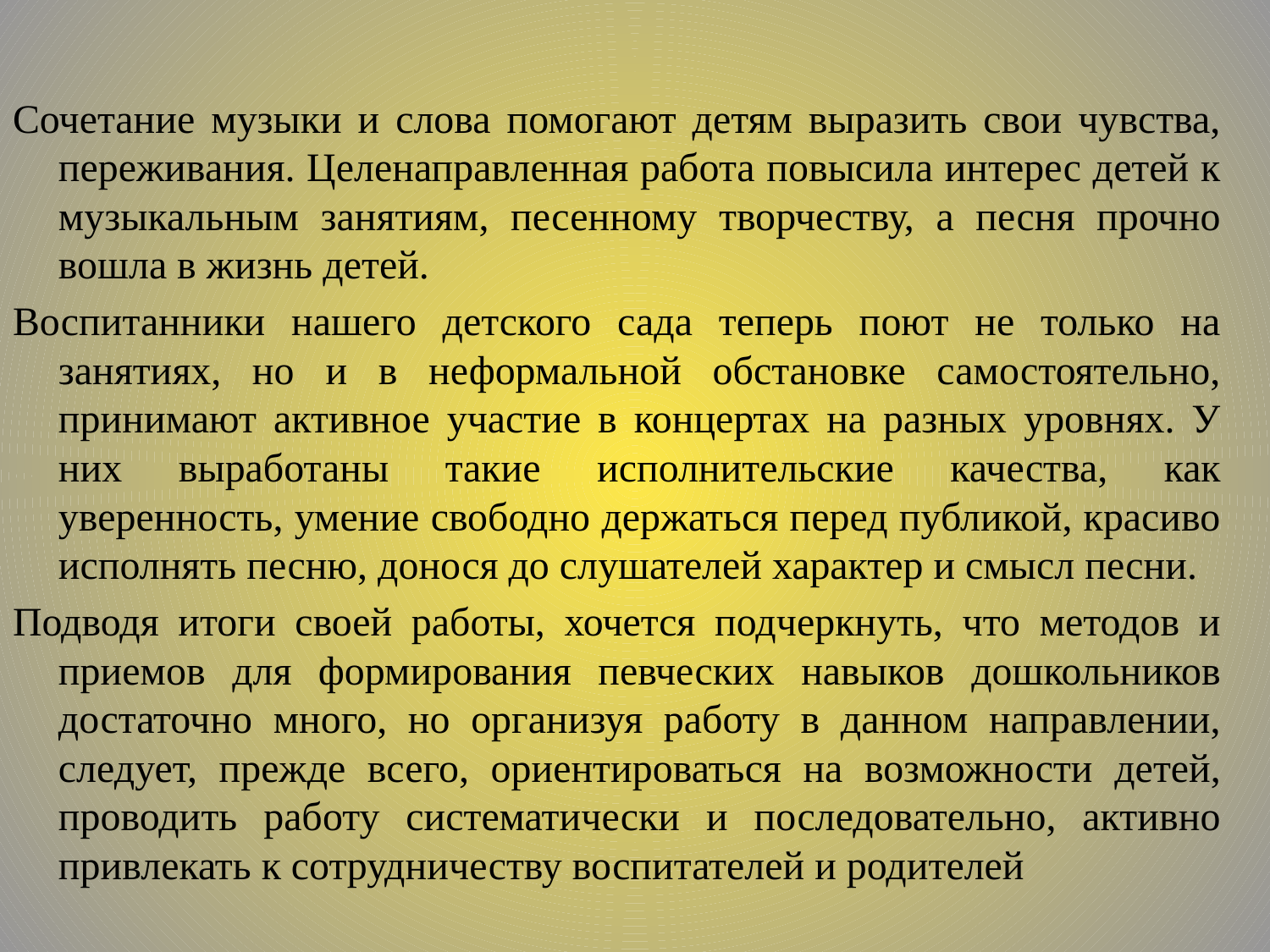

#
Сочетание музыки и слова помогают детям выразить свои чувства, переживания. Целенаправленная работа повысила интерес детей к музыкальным занятиям, песенному творчеству, а песня прочно вошла в жизнь детей.
Воспитанники нашего детского сада теперь поют не только на занятиях, но и в неформальной обстановке самостоятельно, принимают активное участие в концертах на разных уровнях. У них выработаны такие исполнительские качества, как уверенность, умение свободно держаться перед публикой, красиво исполнять песню, донося до слушателей характер и смысл песни.
Подводя итоги своей работы, хочется подчеркнуть, что методов и приемов для формирования певческих навыков дошкольников достаточно много, но организуя работу в данном направлении, следует, прежде всего, ориентироваться на возможности детей, проводить работу систематически и последовательно, активно привлекать к сотрудничеству воспитателей и родителей